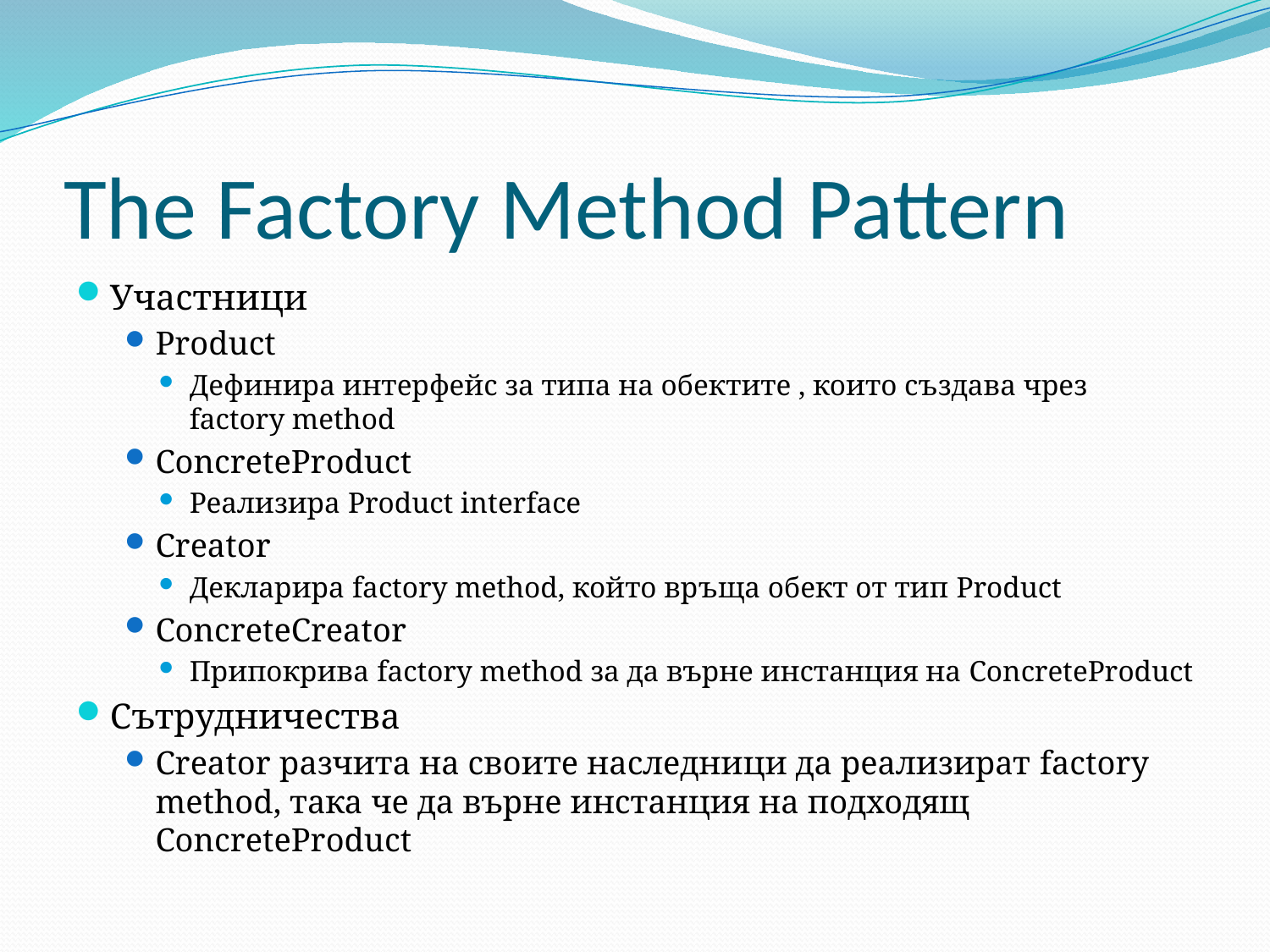

# The Factory Method Pattern
Участници
Product
Дефинира интерфейс за типа на обектите , които създава чрез  factory method
ConcreteProduct
Реализира Product interface
Creator
Декларира factory method, който връща обект от тип Product
ConcreteCreator
Припокрива factory method за да върне инстанция на ConcreteProduct
Сътрудничества
Creator разчита на своите наследници да реализират factory method, така че да върне инстанция на подходящ ConcreteProduct